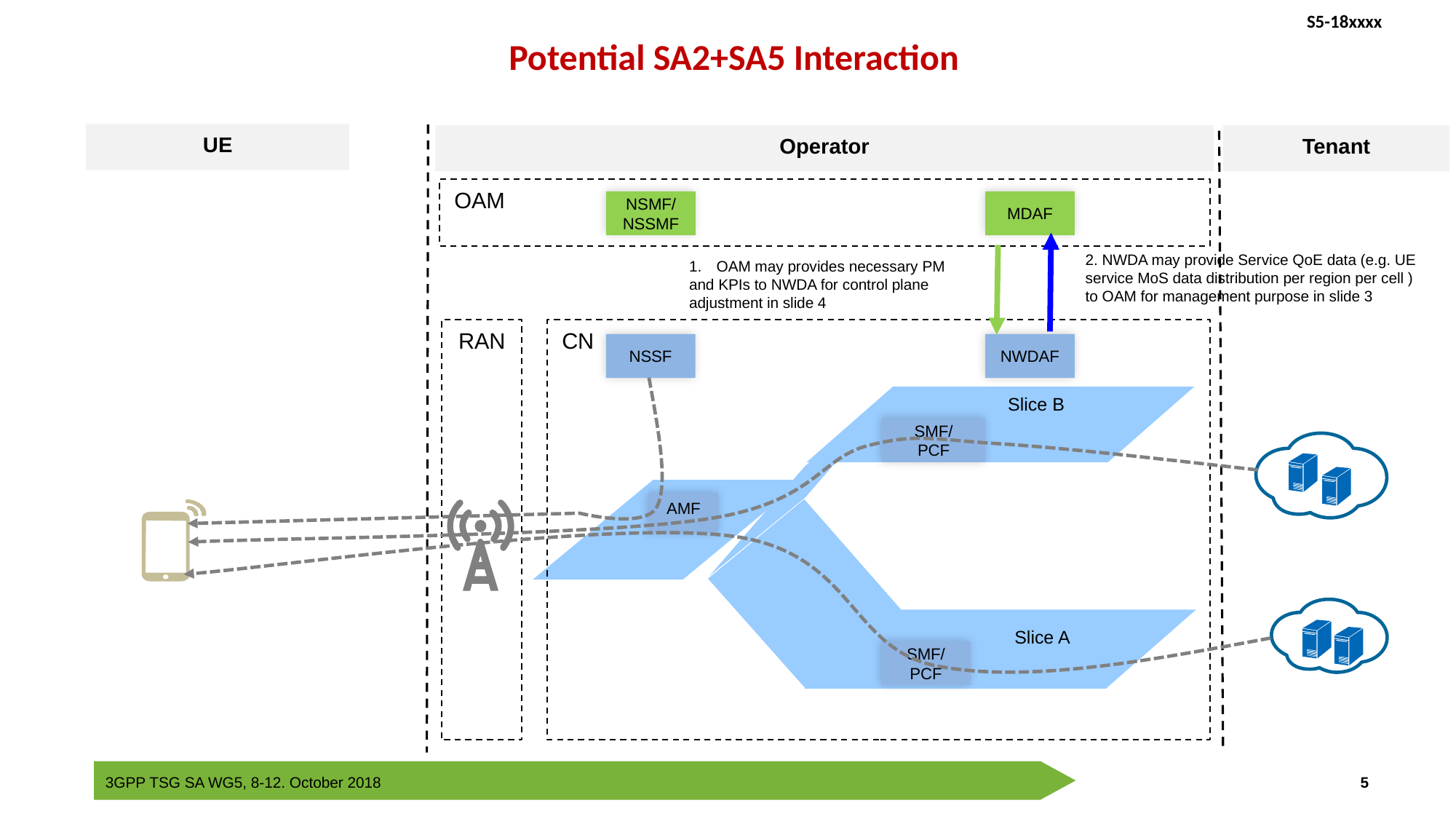

# Potential SA2+SA5 Interaction
UE
Operator
Tenant
OAM
NSMF/
NSSMF
MDAF
2. NWDA may provide Service QoE data (e.g. UE service MoS data distribution per region per cell ) to OAM for management purpose in slide 3
OAM may provides necessary PM
and KPIs to NWDA for control plane adjustment in slide 4
RAN
CN
NSSF
NWDAF

Slice B

AMF

SMF/
PCF

Slice A

SMF/
PCF